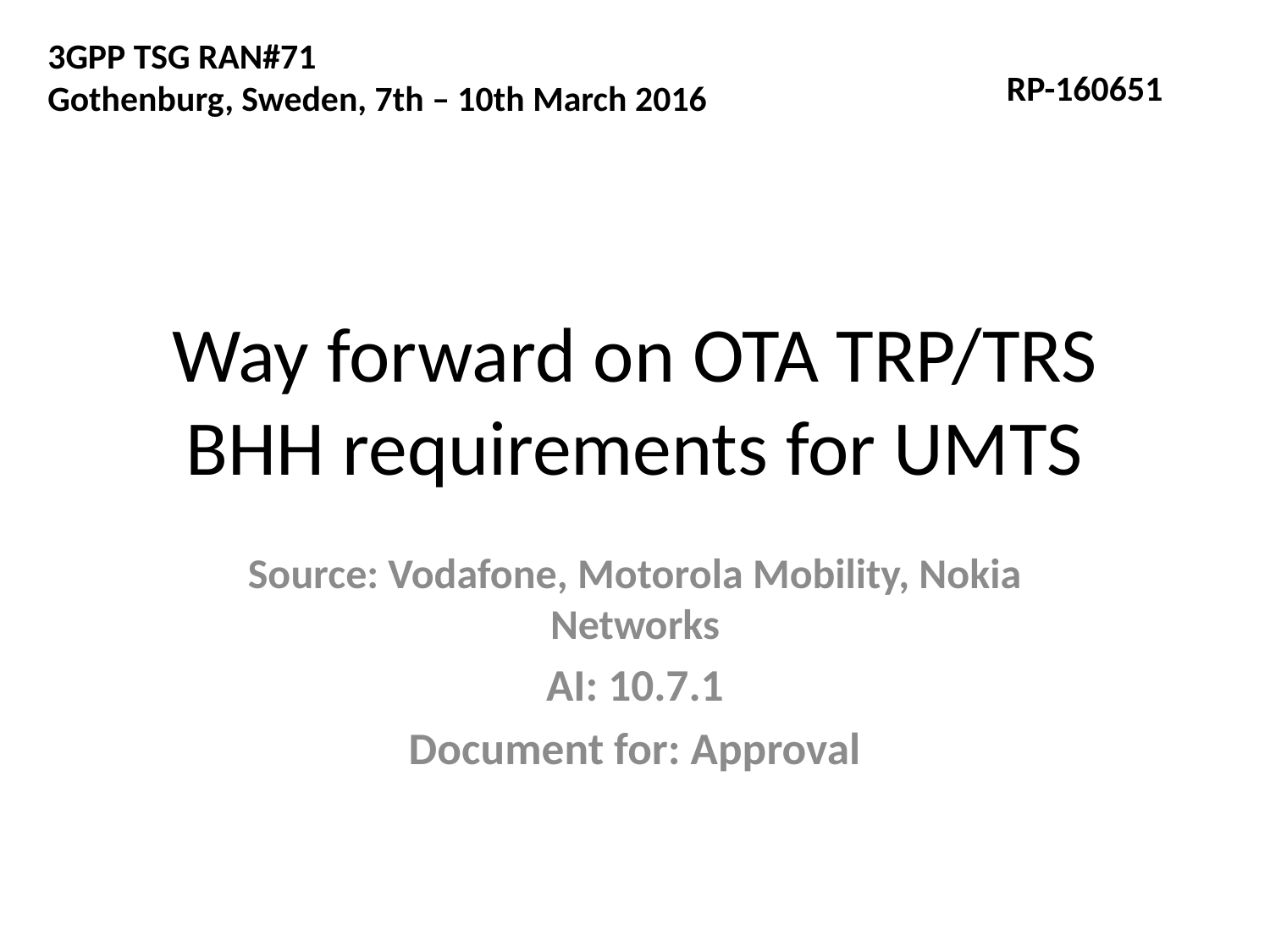

3GPP TSG RAN#71
Gothenburg, Sweden, 7th – 10th March 2016
RP-160651
# Way forward on OTA TRP/TRS BHH requirements for UMTS
Source: Vodafone, Motorola Mobility, Nokia Networks
AI: 10.7.1
Document for: Approval